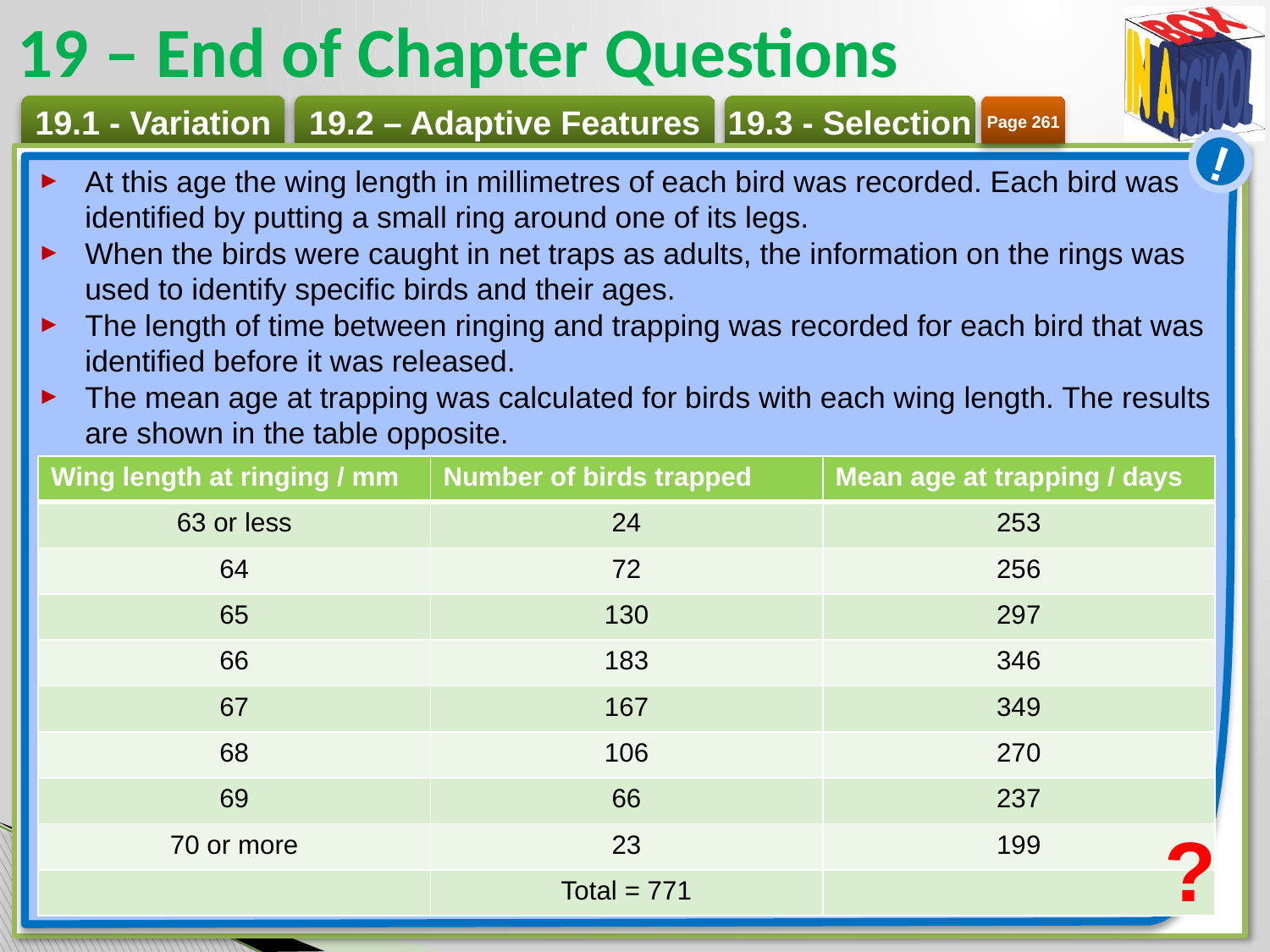

# 19 – End of Chapter Questions
Page 261
!
At this age the wing length in millimetres of each bird was recorded. Each bird was identified by putting a small ring around one of its legs.
When the birds were caught in net traps as adults, the information on the rings was used to identify specific birds and their ages.
The length of time between ringing and trapping was recorded for each bird that was identified before it was released.
The mean age at trapping was calculated for birds with each wing length. The results are shown in the table opposite.

| Wing length at ringing / mm | Number of birds trapped | Mean age at trapping / days |
| --- | --- | --- |
| 63 or less | 24 | 253 |
| 64 | 72 | 256 |
| 65 | 130 | 297 |
| 66 | 183 | 346 |
| 67 | 167 | 349 |
| 68 | 106 | 270 |
| 69 | 66 | 237 |
| 70 or more | 23 | 199 |
|  | Total = 771 |  |
?